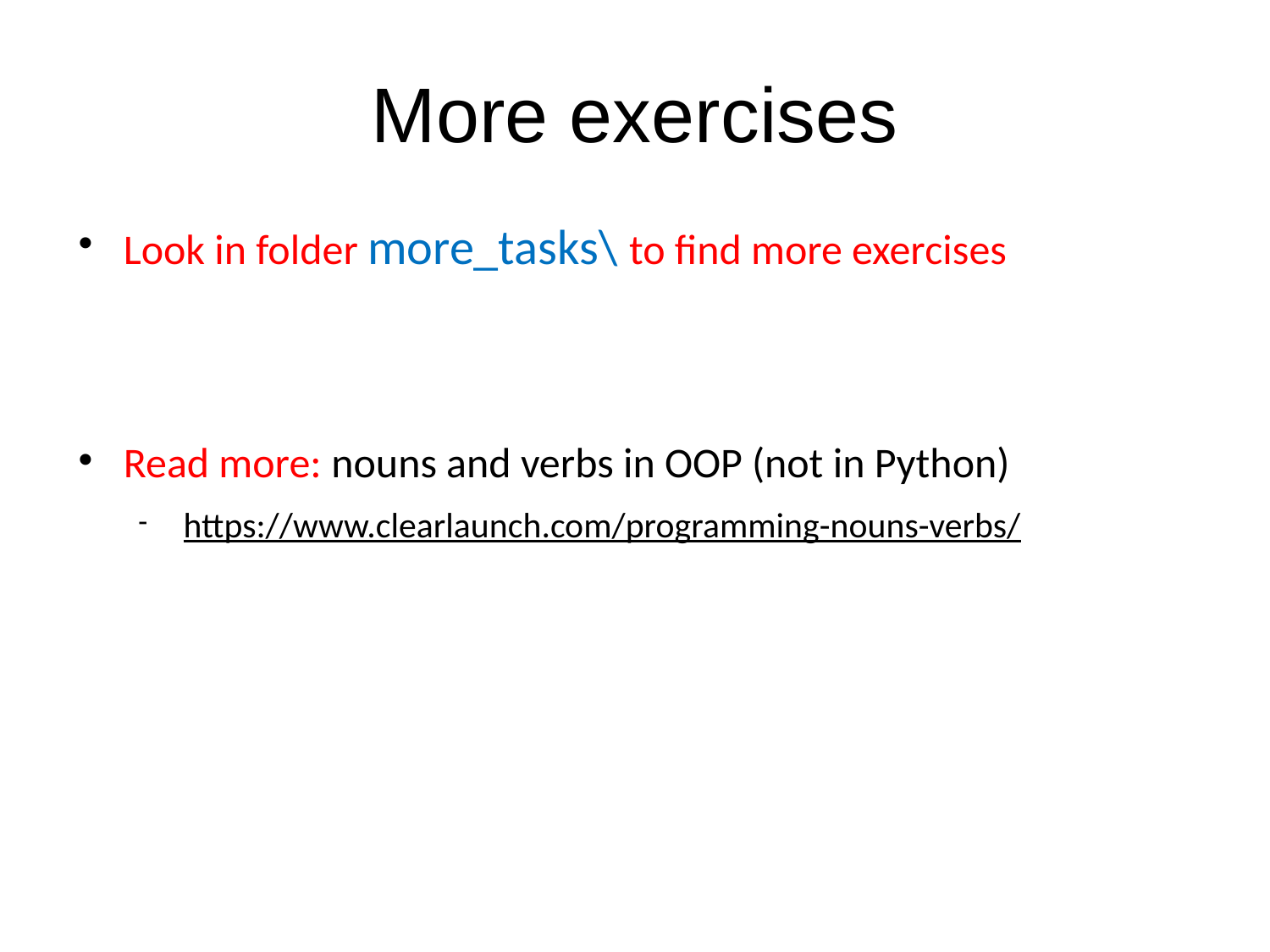

# More exercises
Look in folder more_tasks\ to find more exercises

Read more: nouns and verbs in OOP (not in Python)
https://www.clearlaunch.com/programming-nouns-verbs/